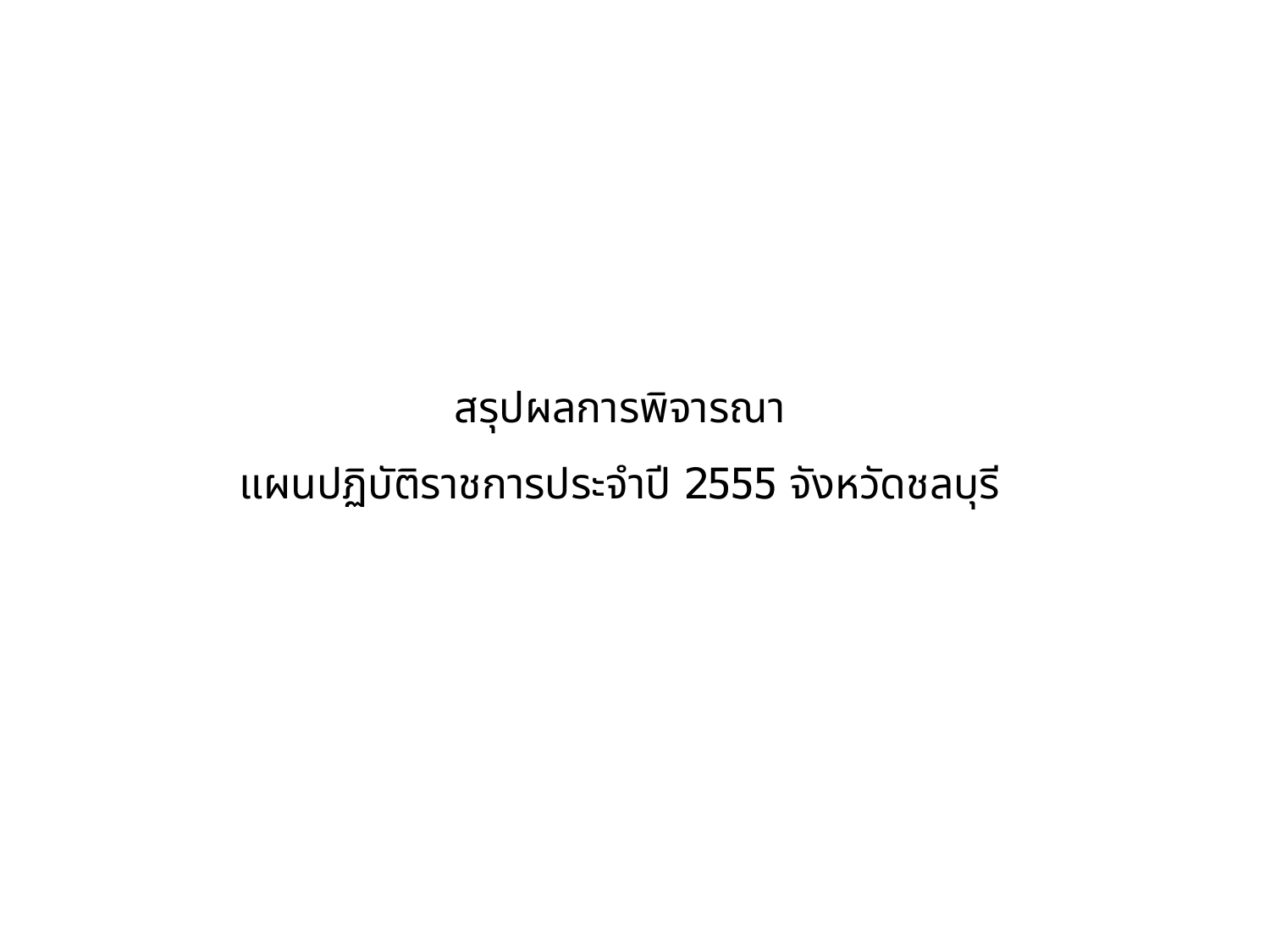

# สรุปผลการพิจารณา แผนปฏิบัติราชการประจำปี 2555 จังหวัดชลบุรี